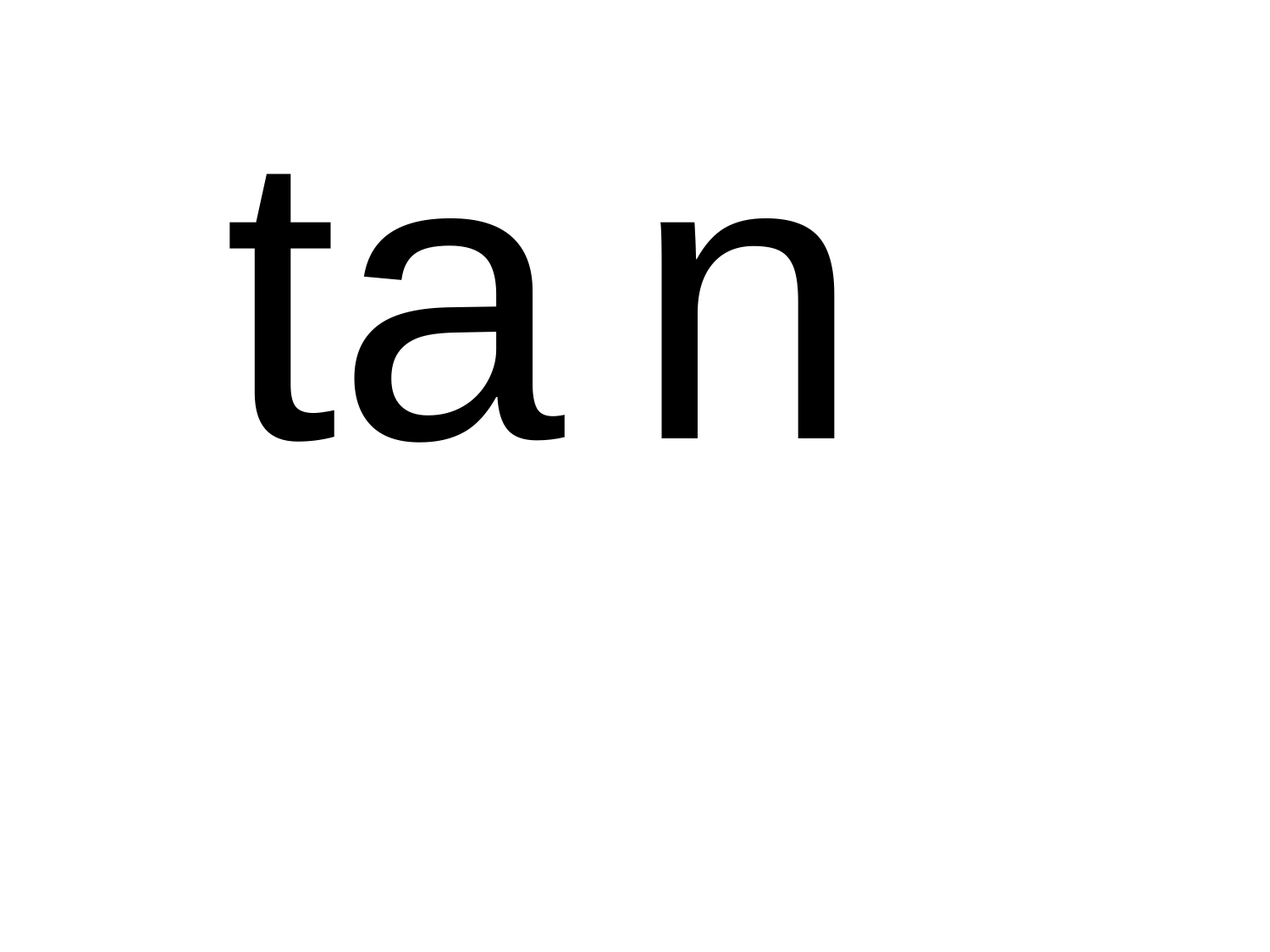

| ta |
| --- |
| n |
| --- |